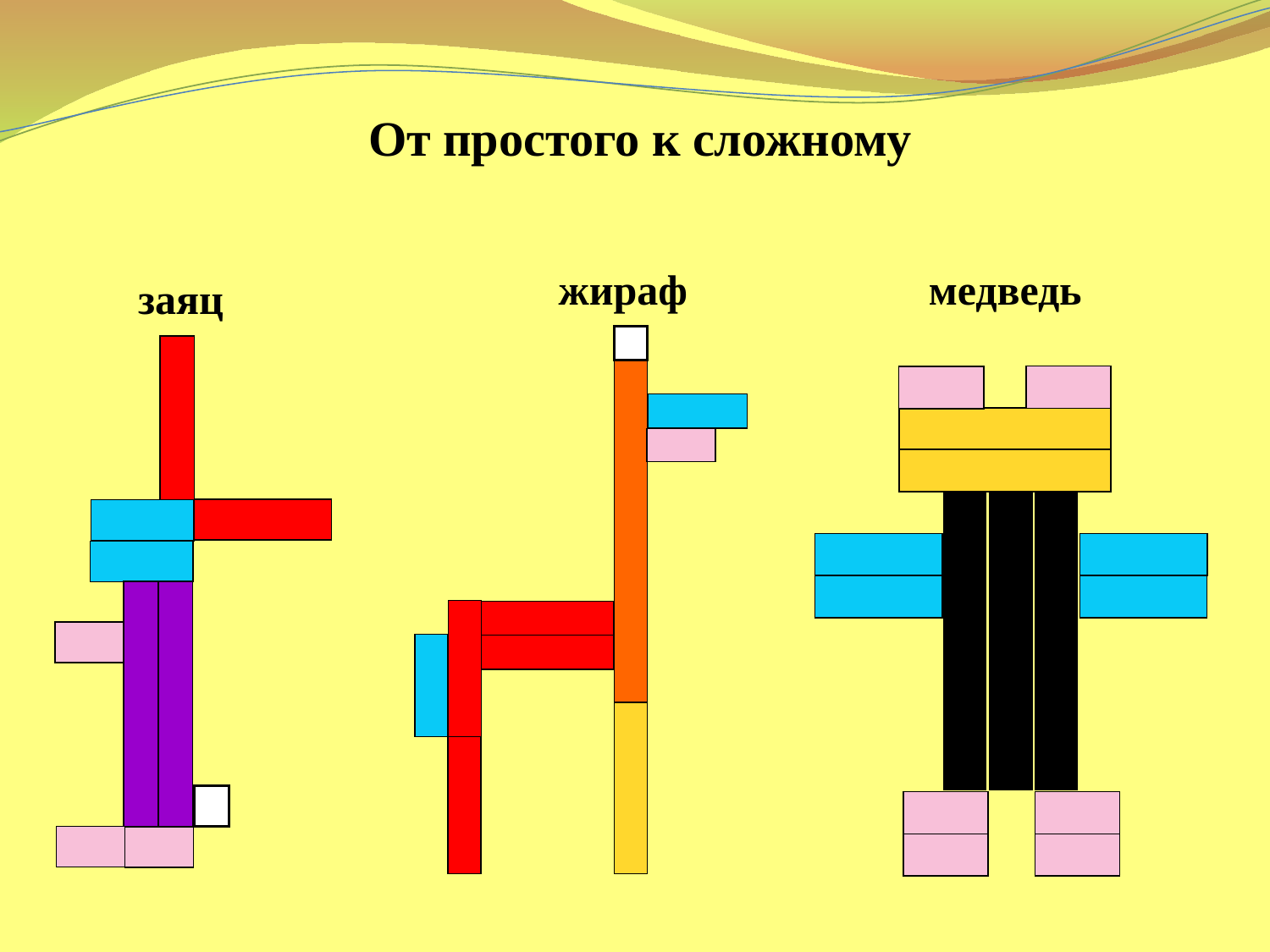

# От простого к сложному
жираф
медведь
заяц